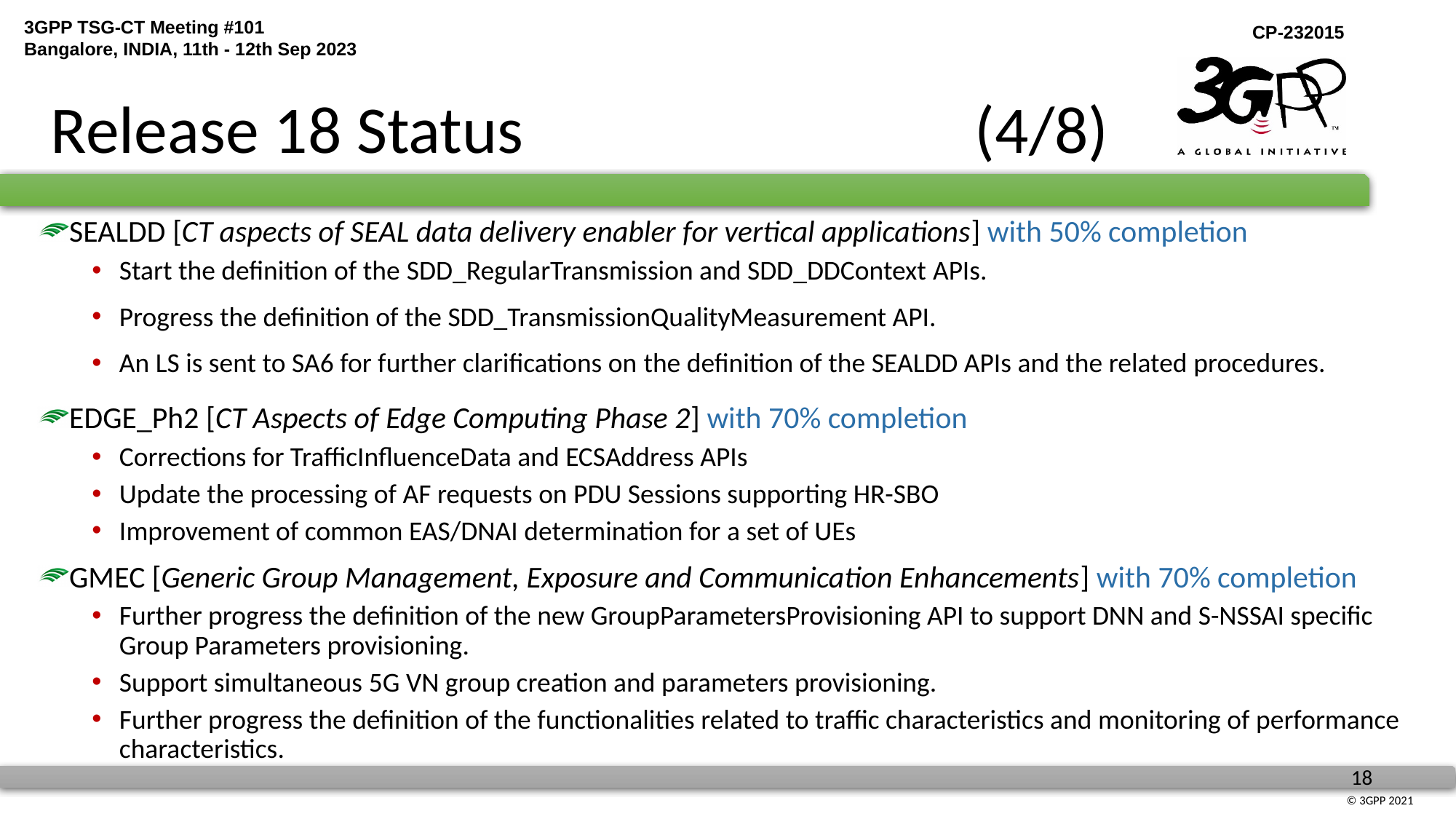

# Release 18 Status                              (4/8)
SEALDD [CT aspects of SEAL data delivery enabler for vertical applications] with 50% completion
Start the definition of the SDD_RegularTransmission and SDD_DDContext APIs.
Progress the definition of the SDD_TransmissionQualityMeasurement API.
An LS is sent to SA6 for further clarifications on the definition of the SEALDD APIs and the related procedures.
EDGE_Ph2 [CT Aspects of Edge Computing Phase 2] with 70% completion
Corrections for TrafficInfluenceData and ECSAddress APIs
Update the processing of AF requests on PDU Sessions supporting HR-SBO
Improvement of common EAS/DNAI determination for a set of UEs
GMEC [Generic Group Management, Exposure and Communication Enhancements] with 70% completion
Further progress the definition of the new GroupParametersProvisioning API to support DNN and S-NSSAI specific Group Parameters provisioning.
Support simultaneous 5G VN group creation and parameters provisioning.
Further progress the definition of the functionalities related to traffic characteristics and monitoring of performance characteristics.